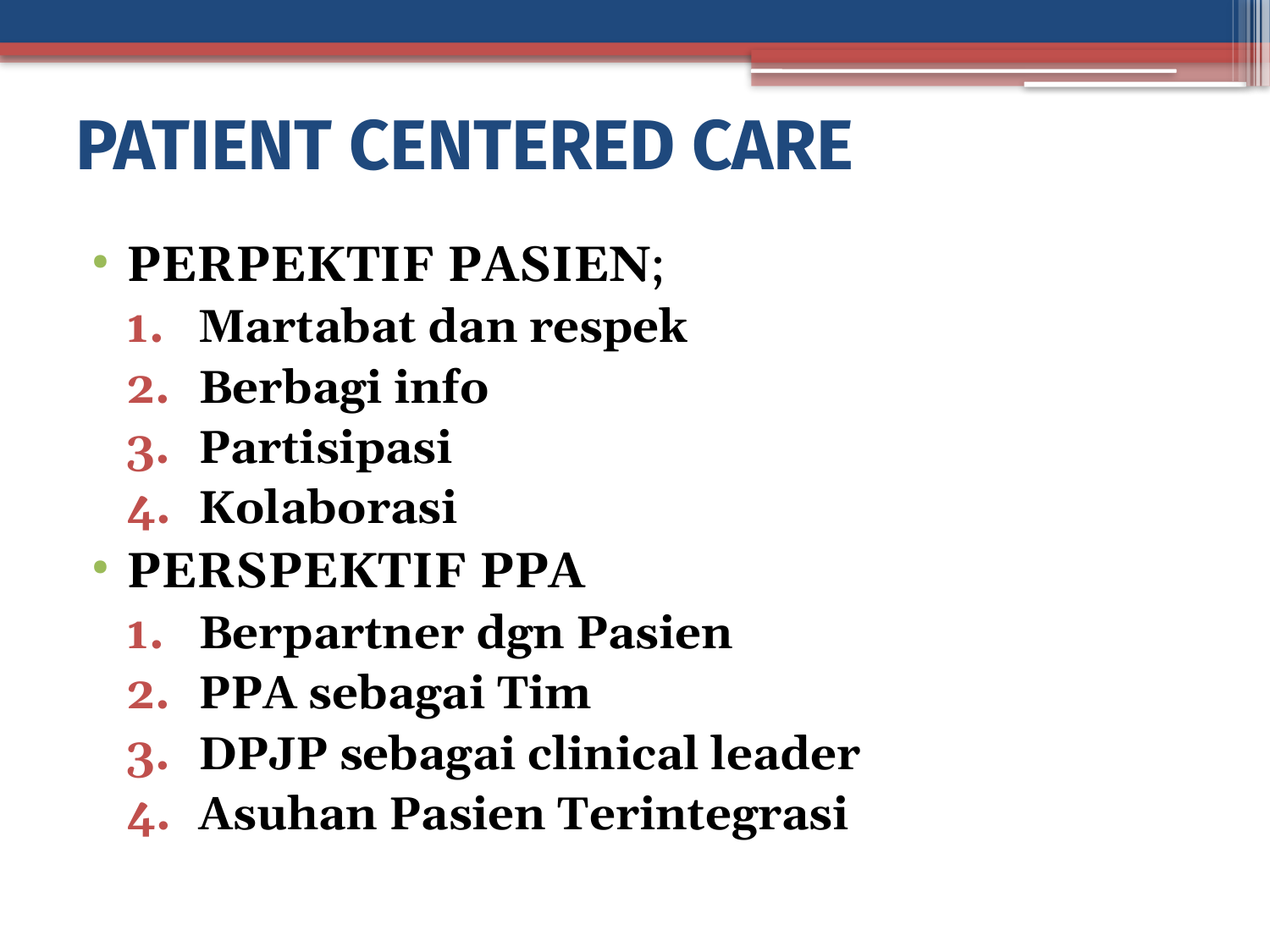

# PATIENT CENTERED CARE

PERPEKTIF PASIEN;
Martabat dan respek
Berbagi info
Partisipasi
Kolaborasi
PERSPEKTIF PPA
Berpartner dgn Pasien
PPA sebagai Tim
DPJP sebagai clinical leader
Asuhan Pasien Terintegrasi